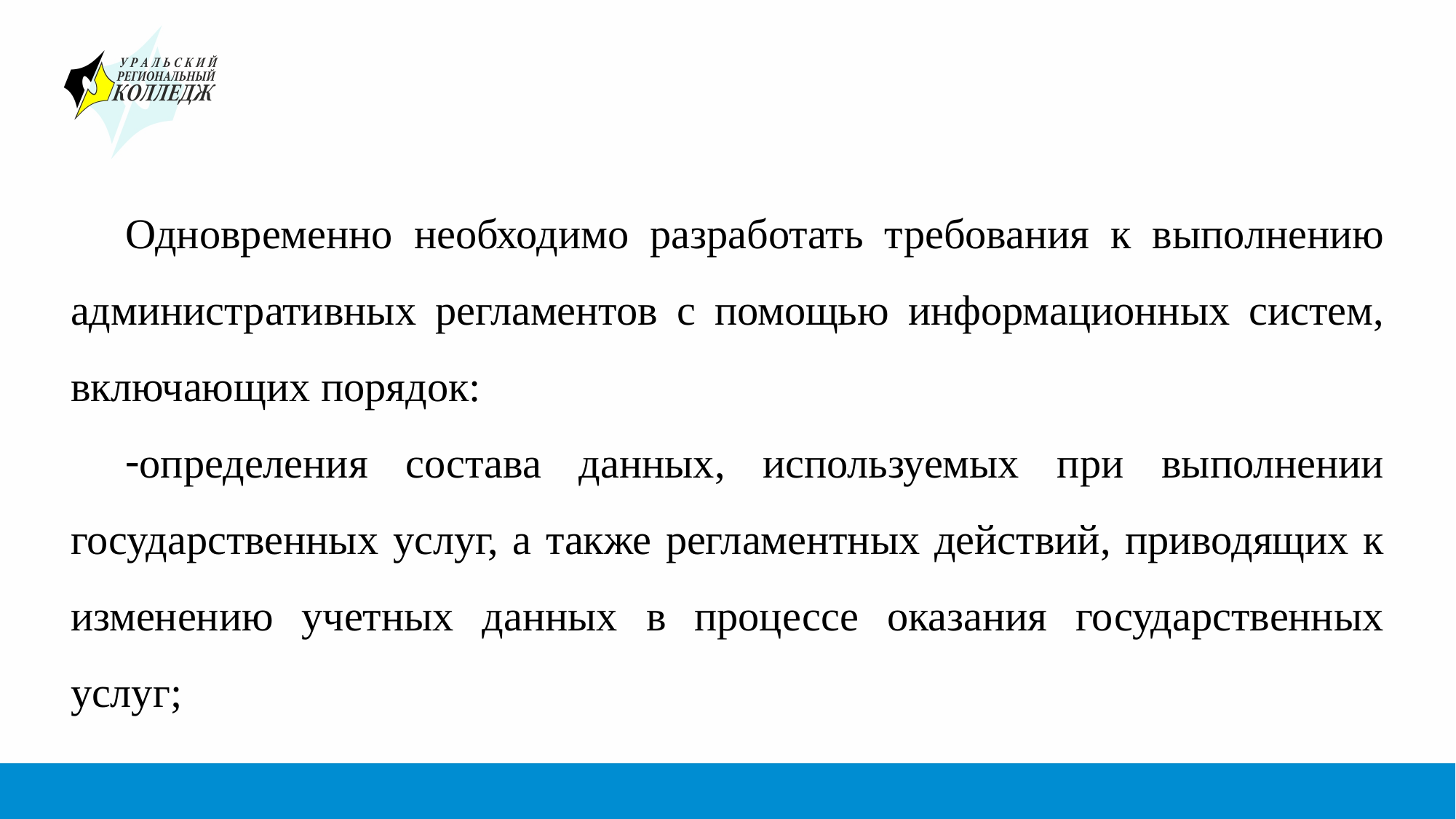

#
Одновременно необходимо разработать требования к выполнению административных регламентов с помощью информационных систем, включающих порядок:
определения состава данных, используемых при выполнении государственных услуг, а также регламентных действий, приводящих к изменению учетных данных в процессе оказания государственных услуг;